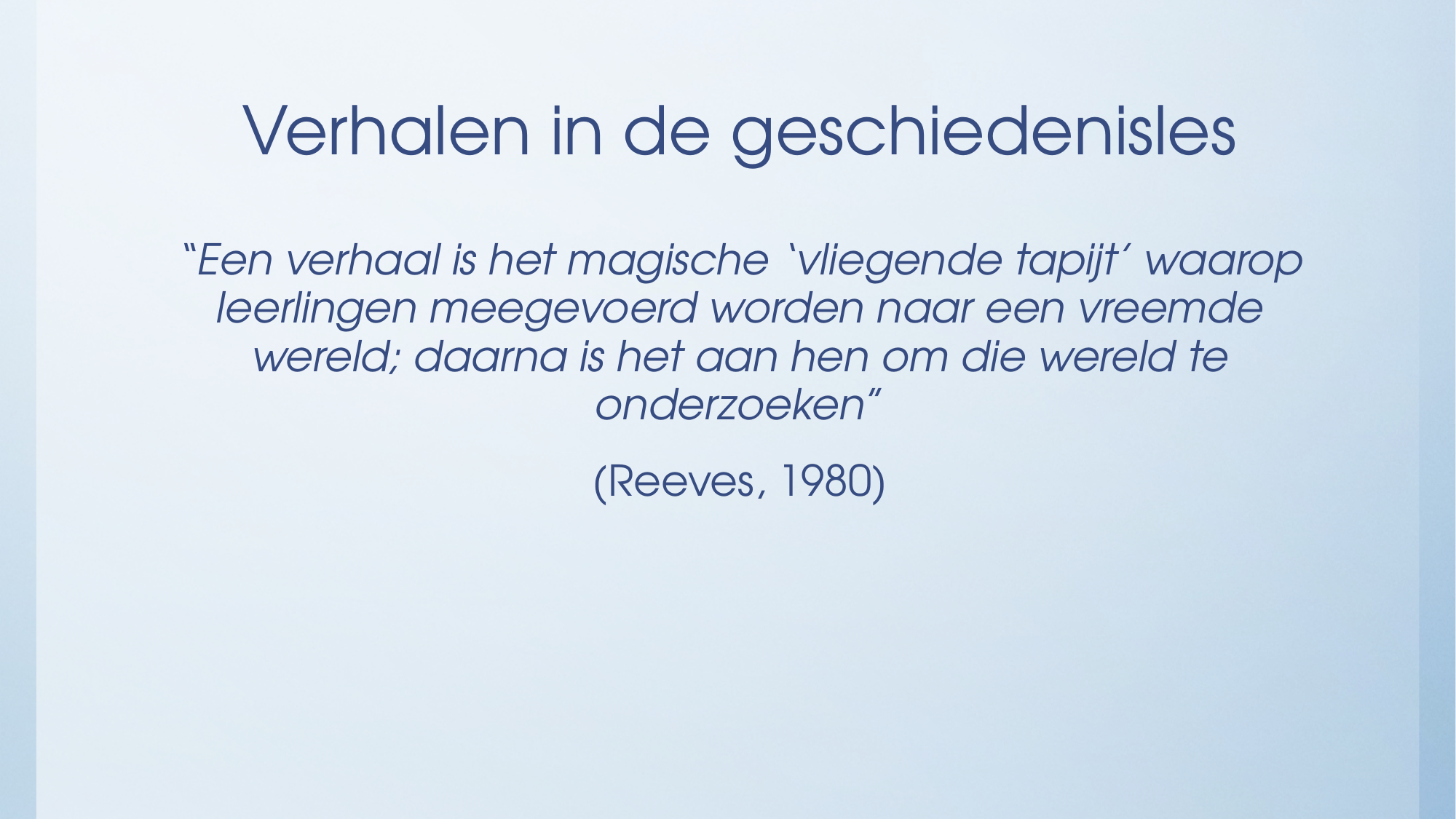

# Verhalen in de geschiedenisles
“Een verhaal is het magische ‘vliegende tapijt’ waarop leerlingen meegevoerd worden naar een vreemde wereld; daarna is het aan hen om die wereld te onderzoeken”
(Reeves, 1980)